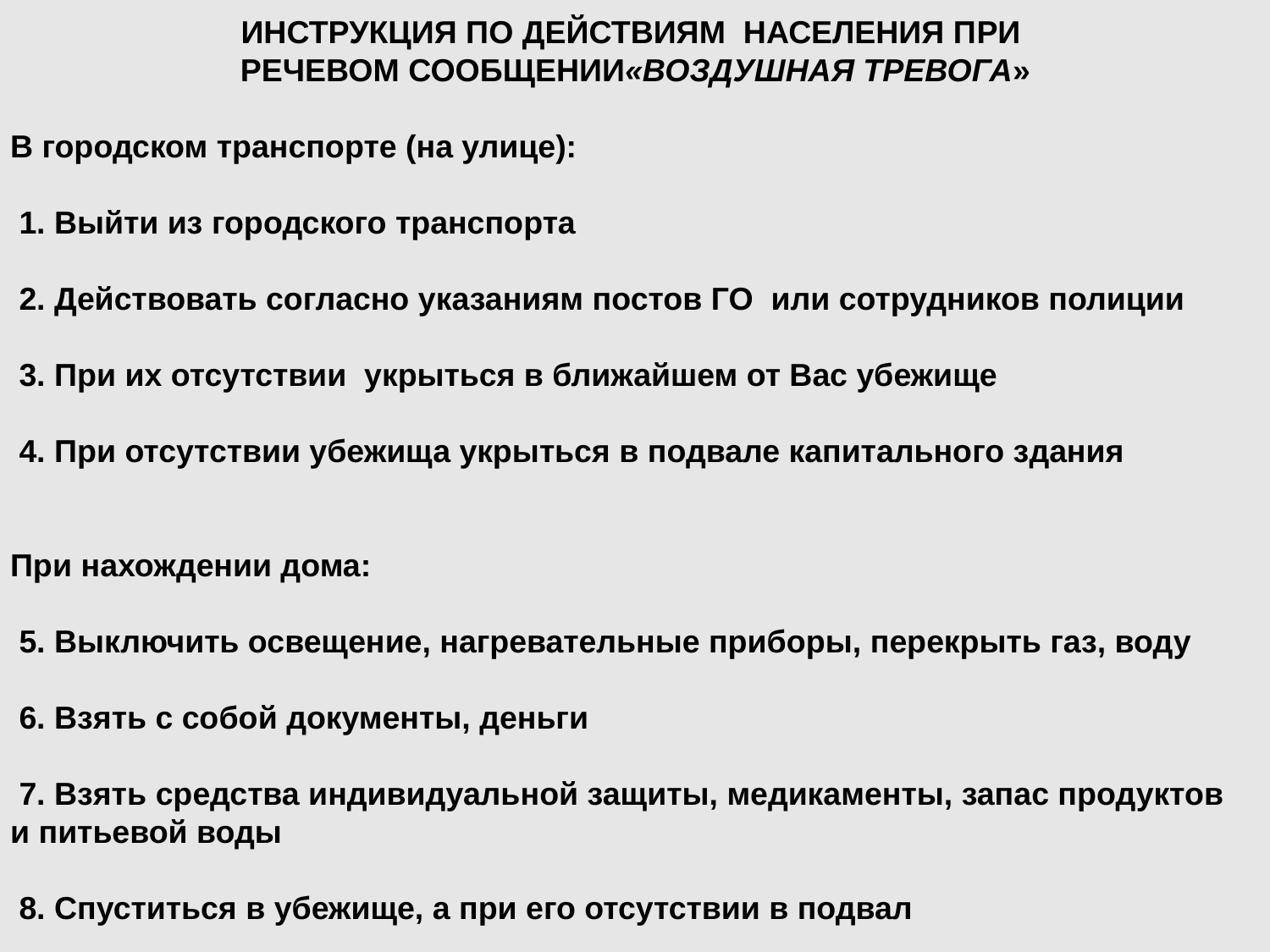

ИНСТРУКЦИЯ ПО ДЕЙСТВИЯМ  НАСЕЛЕНИЯ ПРИ
 РЕЧЕВОМ СООБЩЕНИИ«ВОЗДУШНАЯ ТРЕВОГА»

В городском транспорте (на улице):

 1. Выйти из городского транспорта

 2. Действовать согласно указаниям постов ГО  или сотрудников полиции

 3. При их отсутствии  укрыться в ближайшем от Вас убежище

 4. При отсутствии убежища укрыться в подвале капитального здания

При нахождении дома:

 5. Выключить освещение, нагревательные приборы, перекрыть газ, воду

 6. Взять с собой документы, деньги

 7. Взять средства индивидуальной защиты, медикаменты, запас продуктов и питьевой воды

 8. Спуститься в убежище, а при его отсутствии в подвал